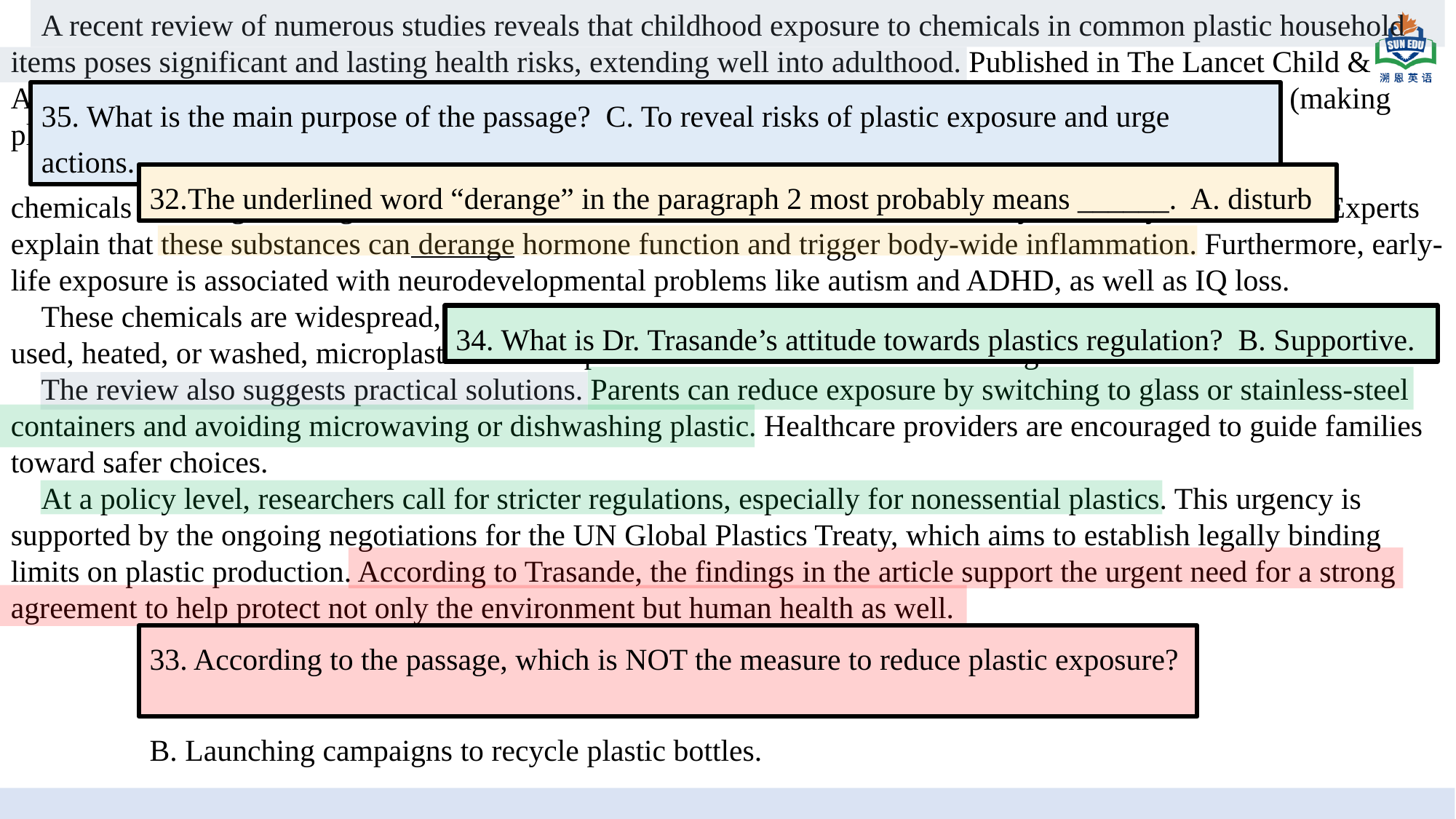

A recent review of numerous studies reveals that childhood exposure to chemicals in common plastic household items poses significant and lasting health risks, extending well into adulthood. Published in The Lancet Child & Adolescent Health, the findings highlight particular concern for three classes of chemicals： phthalates (making plastic flexible), bisphenols (providing rigidity), and PFAS (resisting heat and water).
    The research, which analyzed data from thousands of pregnant mothers, fetuses, and children, links these chemicals to a range of long-term health issues. These include heart disease, obesity, infertility, and asthma. Experts explain that these substances can derange hormone function and trigger body-wide inflammation. Furthermore, early-life exposure is associated with neurodevelopmental problems like autism and ADHD, as well as IQ loss.
    These chemicals are widespread, found in food packaging, cosmetics, and even paper receipts. As plastics are used, heated, or washed, microplastic and nanoparticles are released and become ingested.
    The review also suggests practical solutions. Parents can reduce exposure by switching to glass or stainless-steel containers and avoiding microwaving or dishwashing plastic. Healthcare providers are encouraged to guide families toward safer choices.
    At a policy level, researchers call for stricter regulations, especially for nonessential plastics. This urgency is supported by the ongoing negotiations for the UN Global Plastics Treaty, which aims to establish legally binding limits on plastic production. According to Trasande, the findings in the article support the urgent need for a strong agreement to help protect not only the environment but human health as well.

35. What is the main purpose of the passage?  C. To reveal risks of plastic exposure and urge actions.
32.The underlined word “derange” in the paragraph 2 most probably means ______.  A. disturb

34. What is Dr. Trasande’s attitude towards plastics regulation?  B. Supportive.

TRAVEL

33. According to the passage, which is NOT the measure to reduce plastic exposure?
B. Launching campaigns to recycle plastic bottles.